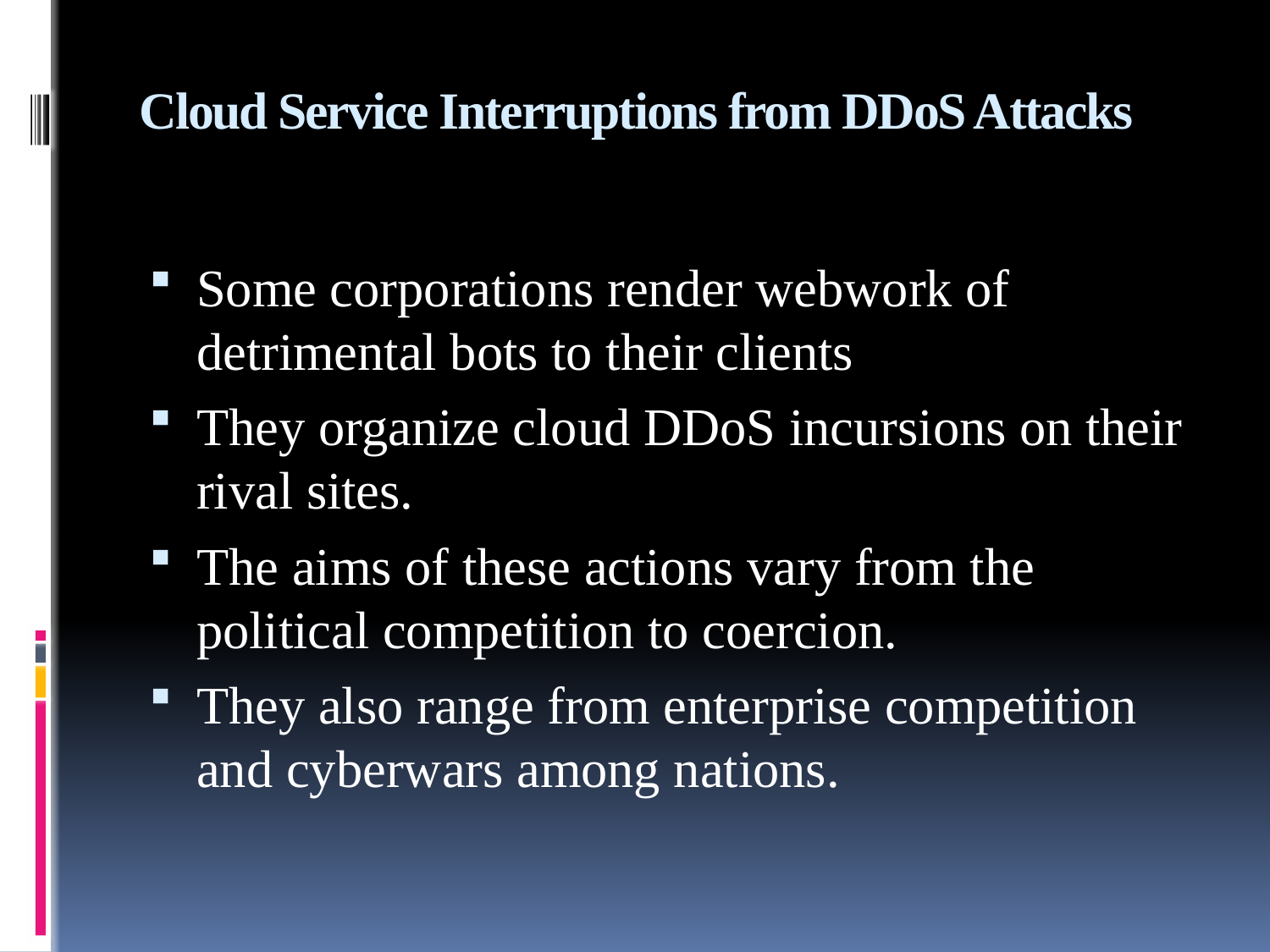

# Cloud Service Interruptions from DDoS Attacks
Some corporations render webwork of detrimental bots to their clients
They organize cloud DDoS incursions on their rival sites.
The aims of these actions vary from the political competition to coercion.
They also range from enterprise competition and cyberwars among nations.